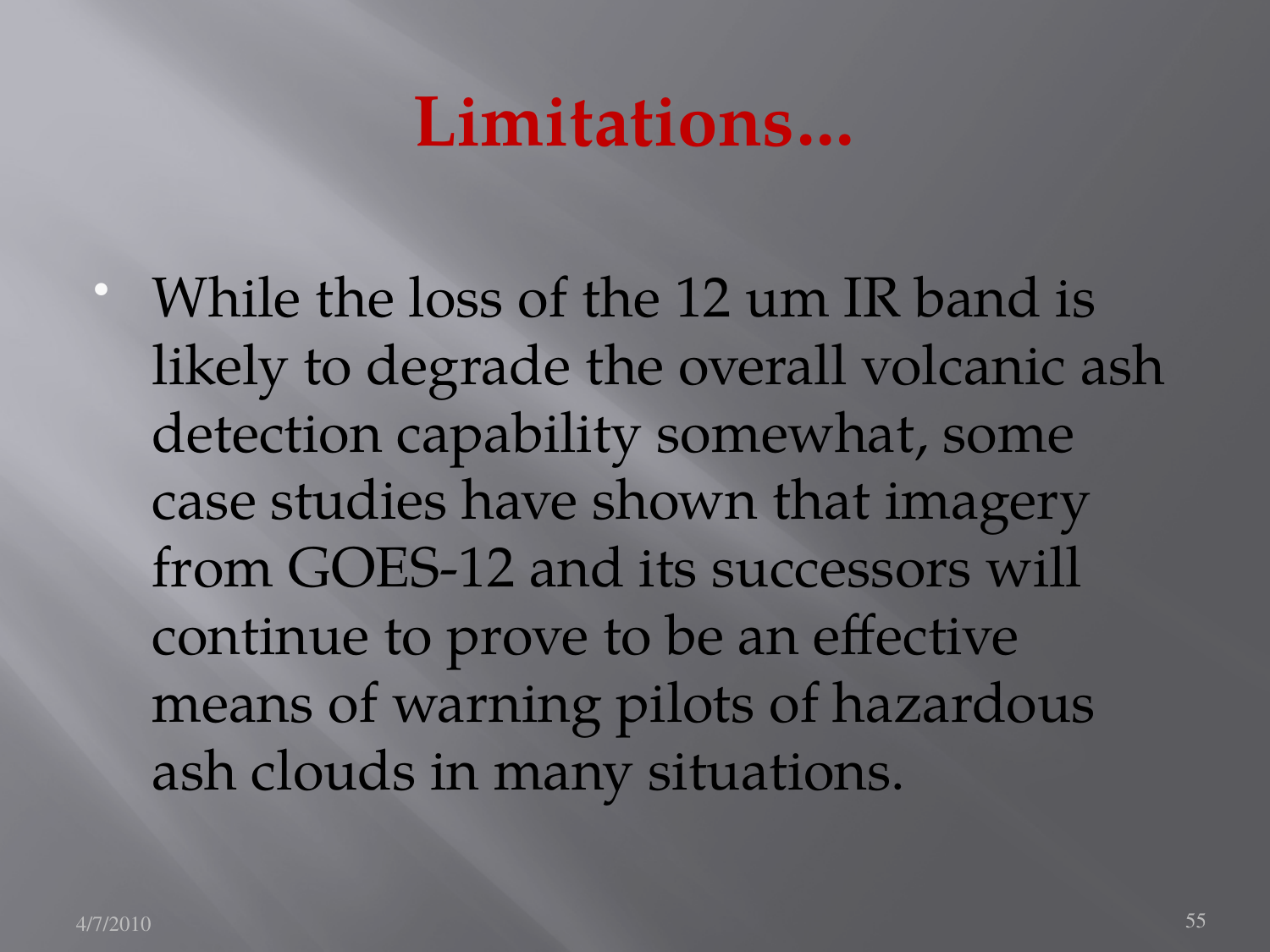

# Limitations…
While the loss of the 12 um IR band is likely to degrade the overall volcanic ash detection capability somewhat, some case studies have shown that imagery from GOES-12 and its successors will continue to prove to be an effective means of warning pilots of hazardous ash clouds in many situations.
4/7/2010
55